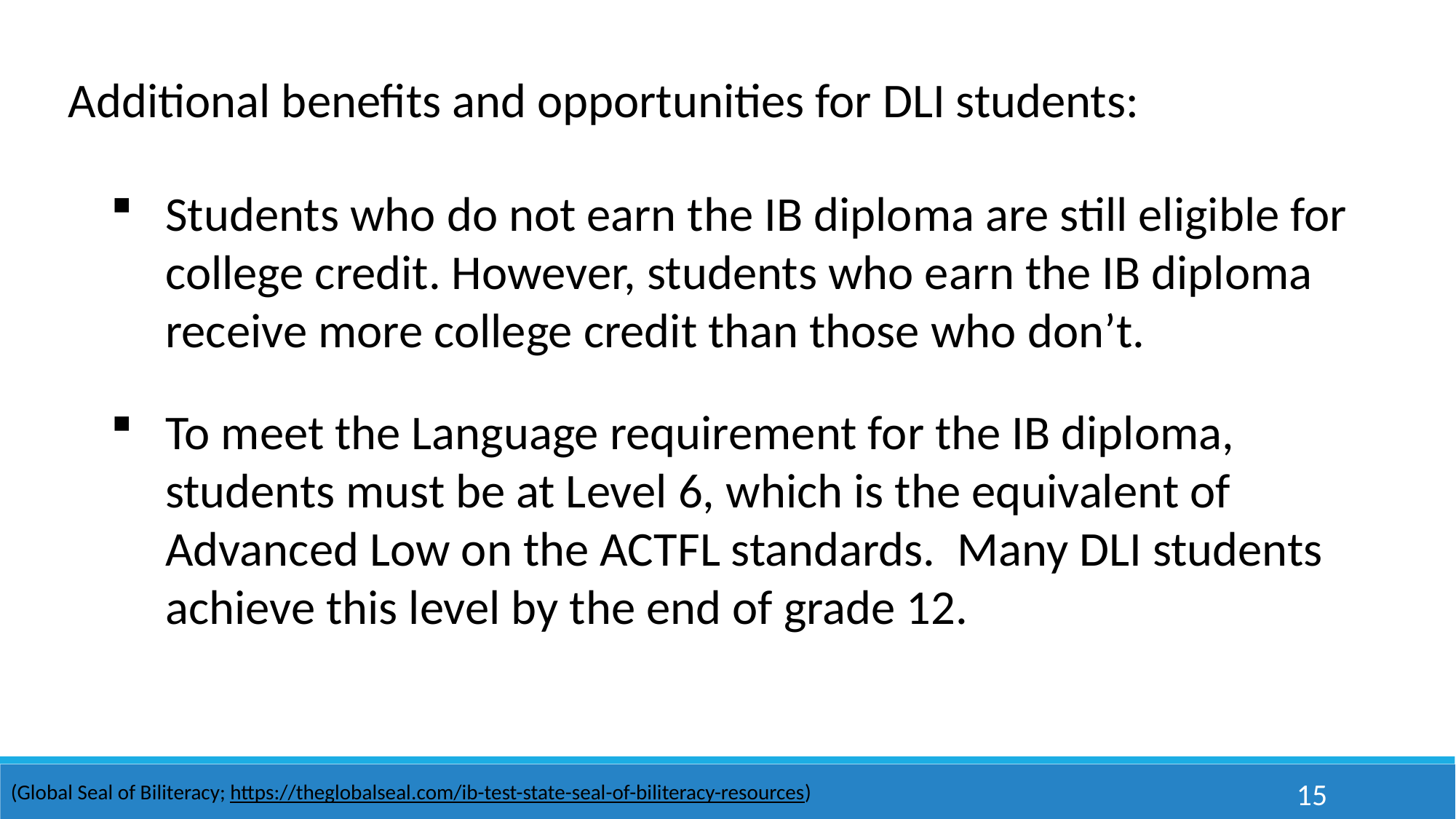

Additional benefits and opportunities for DLI students:

Students who do not earn the IB diploma are still eligible for college credit. However, students who earn the IB diploma receive more college credit than those who don’t.
To meet the Language requirement for the IB diploma, students must be at Level 6, which is the equivalent of Advanced Low on the ACTFL standards.  Many DLI students achieve this level by the end of grade 12.

15
(Global Seal of Biliteracy; https://theglobalseal.com/ib-test-state-seal-of-biliteracy-resources)